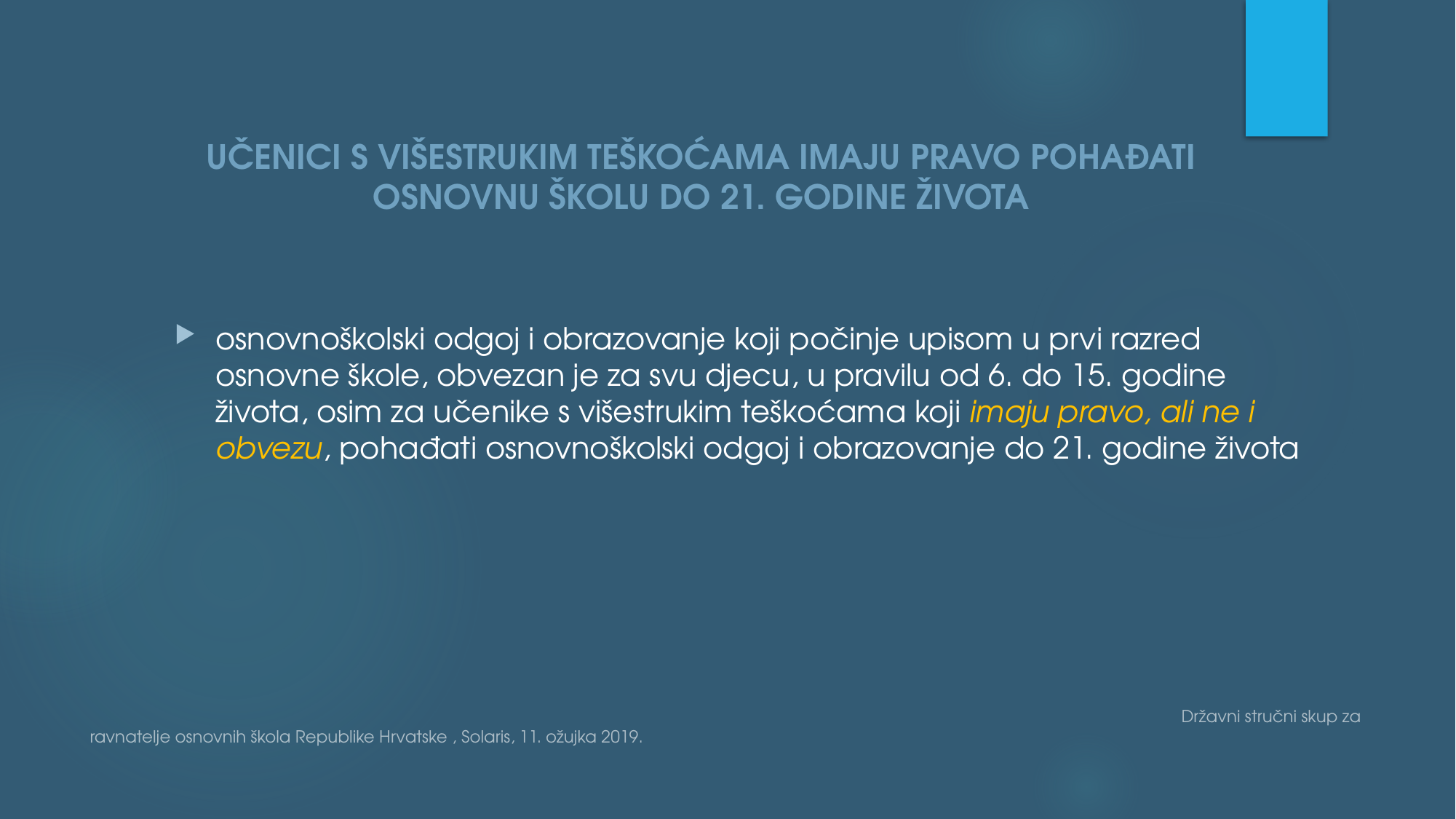

# UČENICI S VIŠESTRUKIM TEŠKOĆAMA IMAJU PRAVO POHAĐATI OSNOVNU ŠKOLU DO 21. GODINE ŽIVOTA

osnovnoškolski odgoj i obrazovanje koji počinje upisom u prvi razred osnovne škole, obvezan je za svu djecu, u pravilu od 6. do 15. godine života, osim za učenike s višestrukim teškoćama koji imaju pravo, ali ne i obvezu, pohađati osnovnoškolski odgoj i obrazovanje do 21. godine života

										Državni stručni skup za ravnatelje osnovnih škola Republike Hrvatske , Solaris, 11. ožujka 2019.